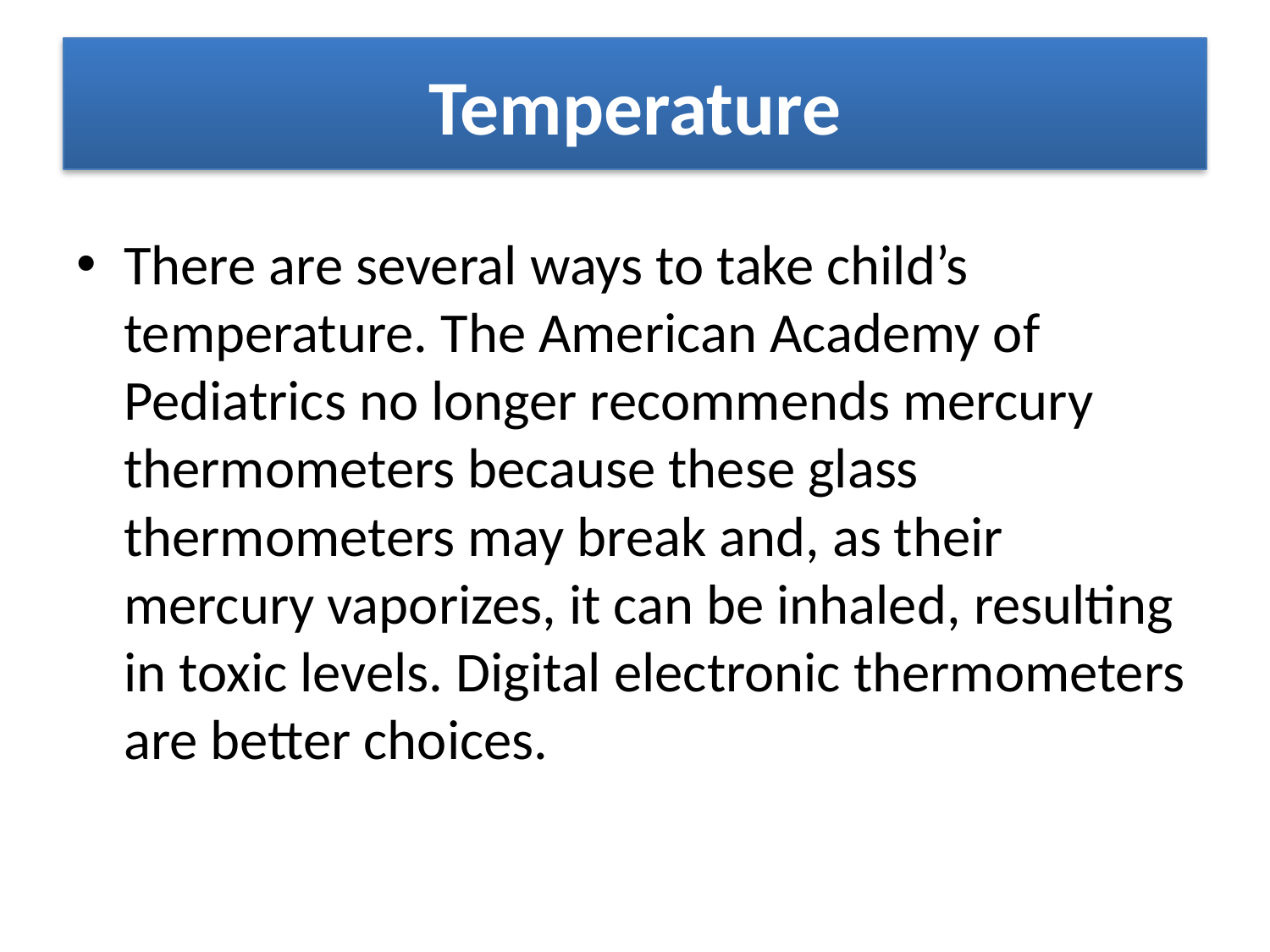

# Temperature
There are several ways to take child’s temperature. The American Academy of Pediatrics no longer recommends mercury thermometers because these glass thermometers may break and, as their mercury vaporizes, it can be inhaled, resulting in toxic levels. Digital electronic thermometers are better choices.